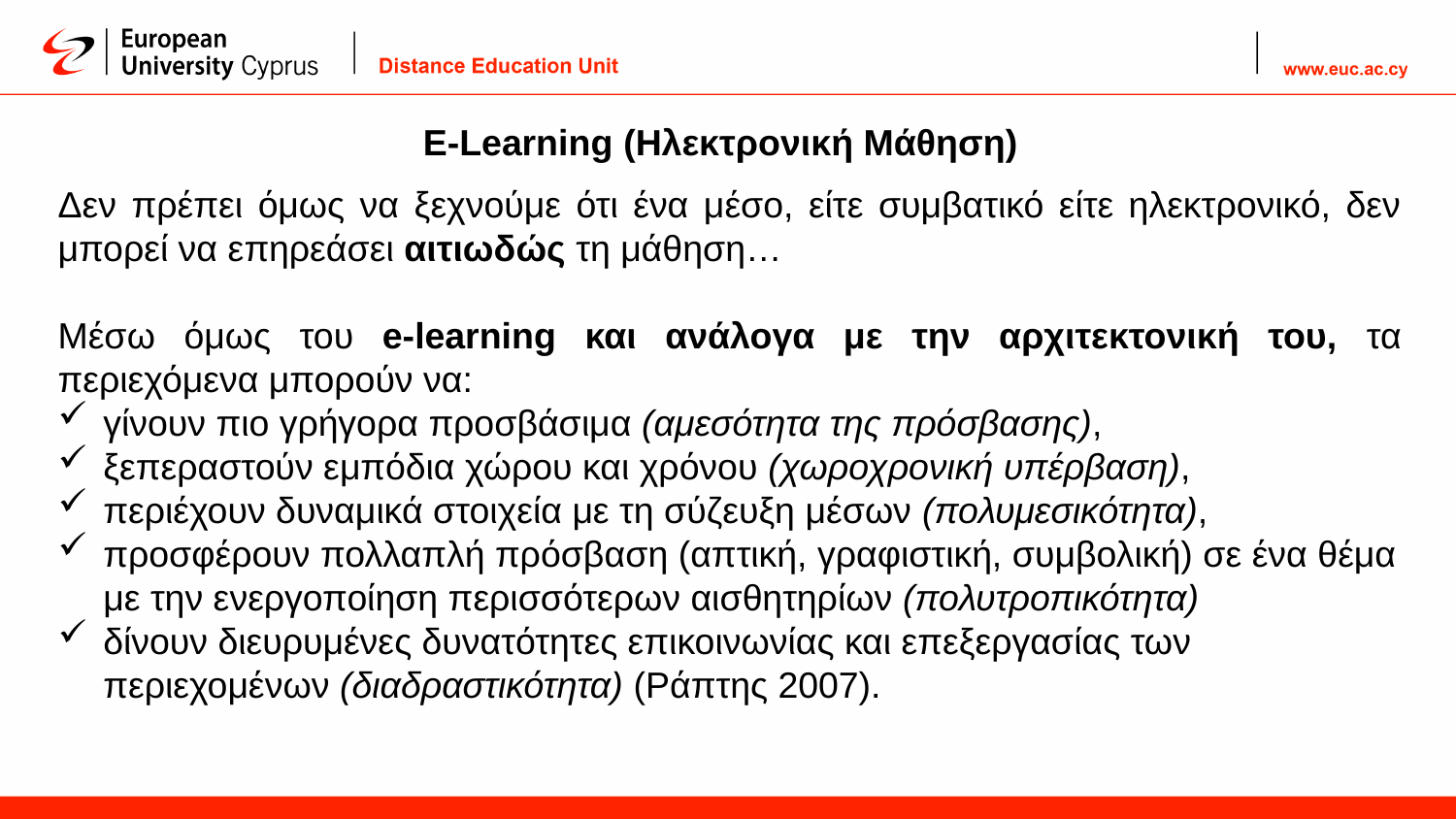

Ε-Learning (Ηλεκτρονική Μάθηση)

Δεν πρέπει όμως να ξεχνούμε ότι ένα μέσο, είτε συμβατικό είτε ηλεκτρονικό, δεν μπορεί να επηρεάσει αιτιωδώς τη μάθηση…

Μέσω όμως του e-learning και ανάλογα με την αρχιτεκτονική του, τα περιεχόμενα μπορούν να:
γίνουν πιο γρήγορα προσβάσιμα (αμεσότητα της πρόσβασης),
ξεπεραστούν εμπόδια χώρου και χρόνου (χωροχρονική υπέρβαση),
περιέχουν δυναμικά στοιχεία με τη σύζευξη μέσων (πολυμεσικότητα),
προσφέρουν πολλαπλή πρόσβαση (απτική, γραφιστική, συμβολική) σε ένα θέμα με την ενεργοποίηση περισσότερων αισθητηρίων (πολυτροπικότητα)
δίνουν διευρυμένες δυνατότητες επικοινωνίας και επεξεργασίας των περιεχομένων (διαδραστικότητα) (Ράπτης 2007).